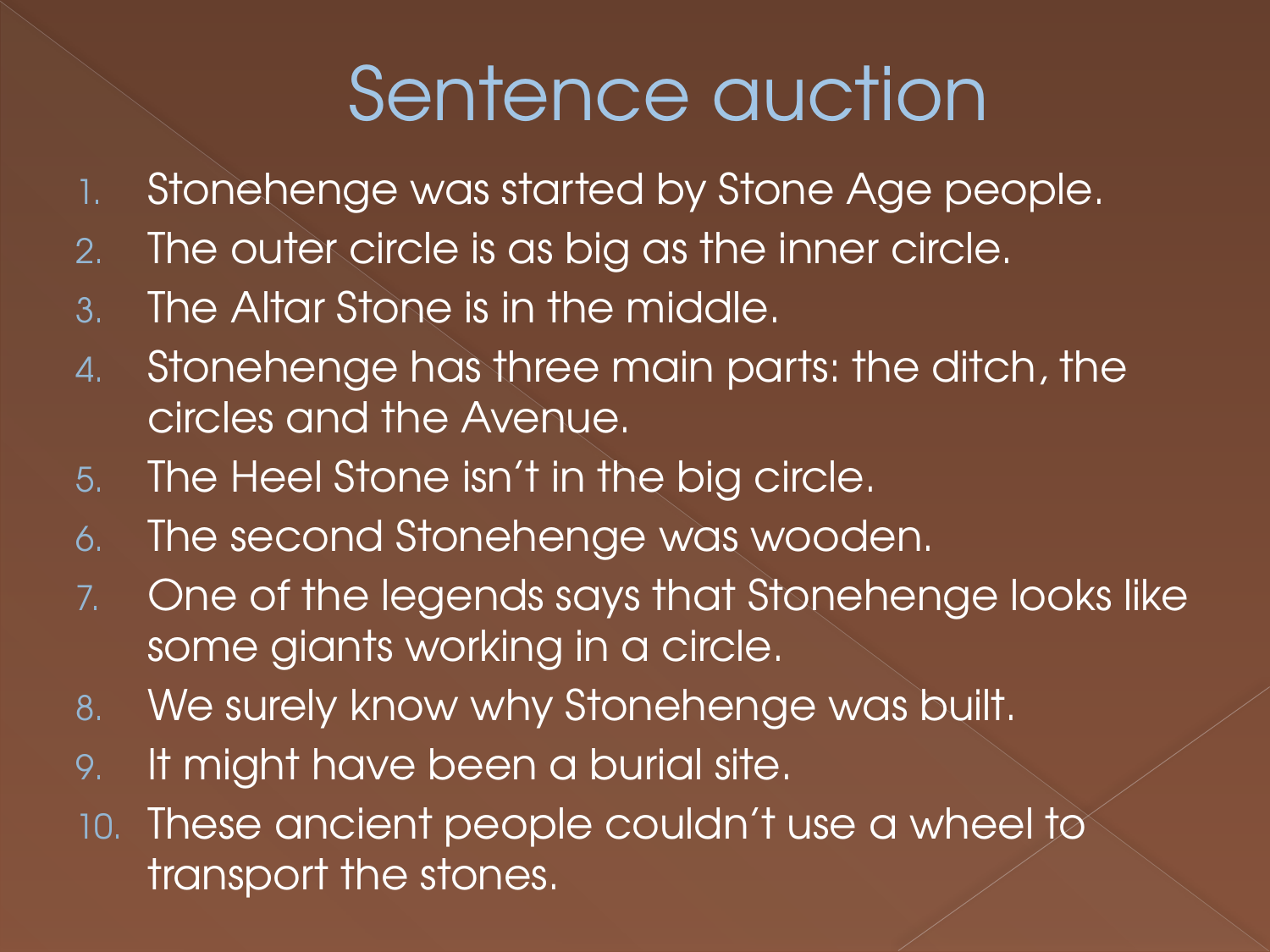

# Sentence auction
Stonehenge was started by Stone Age people.
The outer circle is as big as the inner circle.
The Altar Stone is in the middle.
Stonehenge has three main parts: the ditch, the circles and the Avenue.
The Heel Stone isn’t in the big circle.
The second Stonehenge was wooden.
One of the legends says that Stonehenge looks like some giants working in a circle.
We surely know why Stonehenge was built.
It might have been a burial site.
These ancient people couldn’t use a wheel to transport the stones.